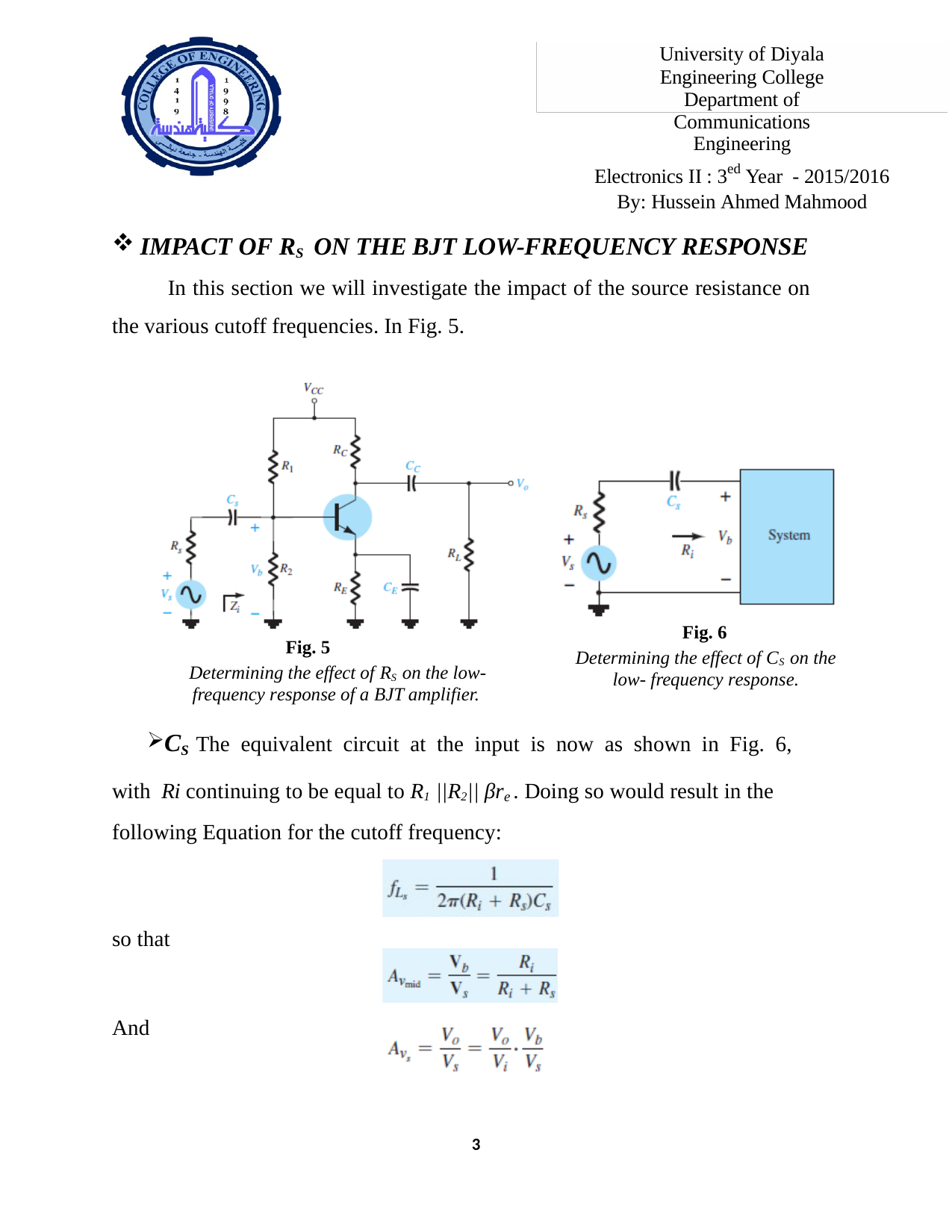

University of Diyala Engineering College
Department of Communications Engineering
Electronics II : 3ed Year  - 2015/2016 By: Hussein Ahmed Mahmood
IMPACT OF RS   ON THE BJT LOW-FREQUENCY RESPONSE
In this section we will investigate the impact of the source resistance on the various cutoff frequencies. In Fig. 5.

Fig. 6
Determining the effect of CS  on the low- frequency response.

Fig. 5
Determining the effect of RS  on the low- frequency response of a BJT amplifier.

CS  The  equivalent  circuit  at  the  input  is  now  as  shown  in  Fig.  6,  with  Ri continuing to be equal to R1  ||R2|| βre . Doing so would result in the following Equation for the cutoff frequency:

so that

And

3